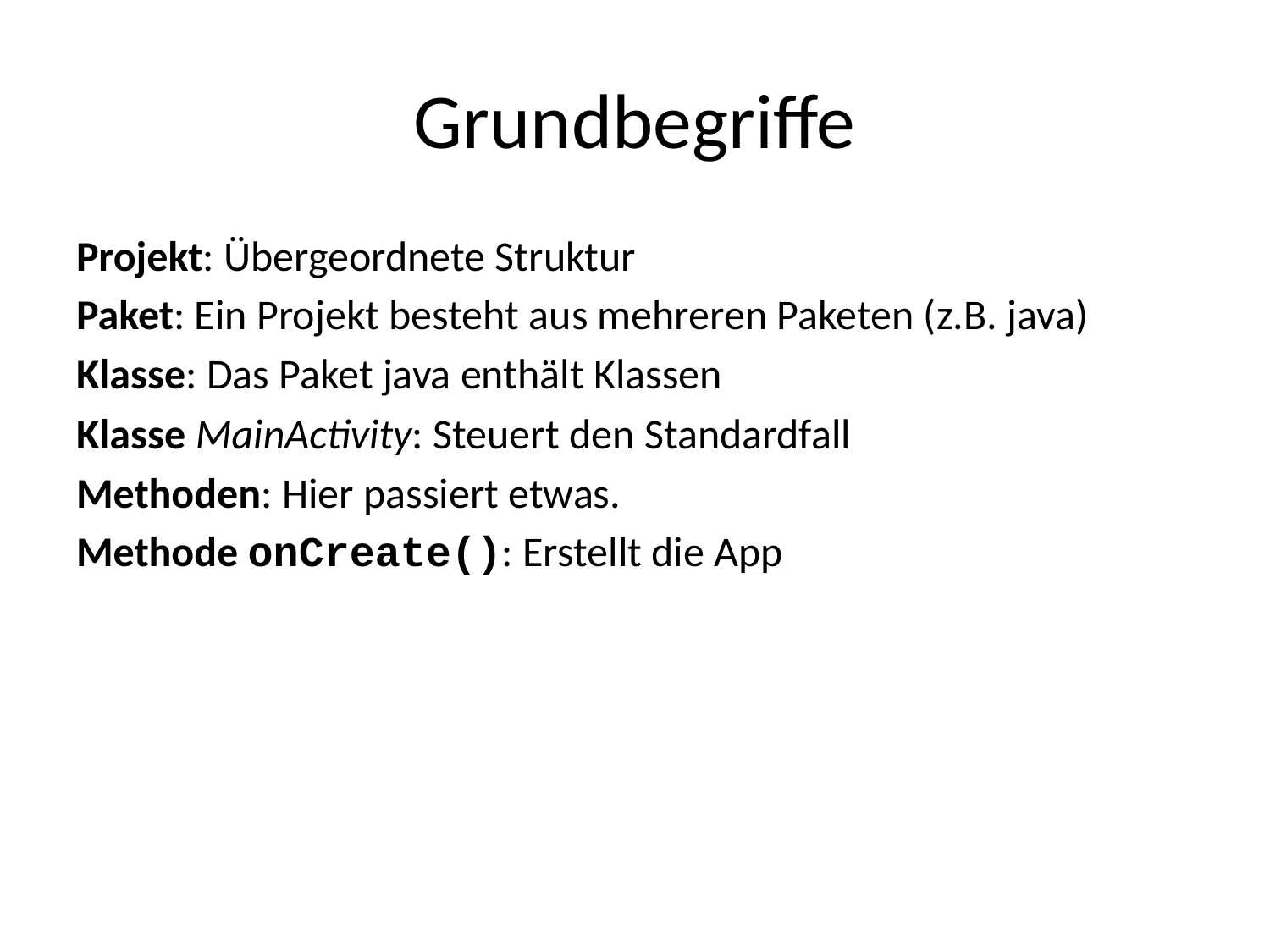

# Grundbegriffe
Projekt: Übergeordnete Struktur
Paket: Ein Projekt besteht aus mehreren Paketen (z.B. java)
Klasse: Das Paket java enthält Klassen
Klasse MainActivity: Steuert den Standardfall
Methoden: Hier passiert etwas.
Methode onCreate(): Erstellt die App